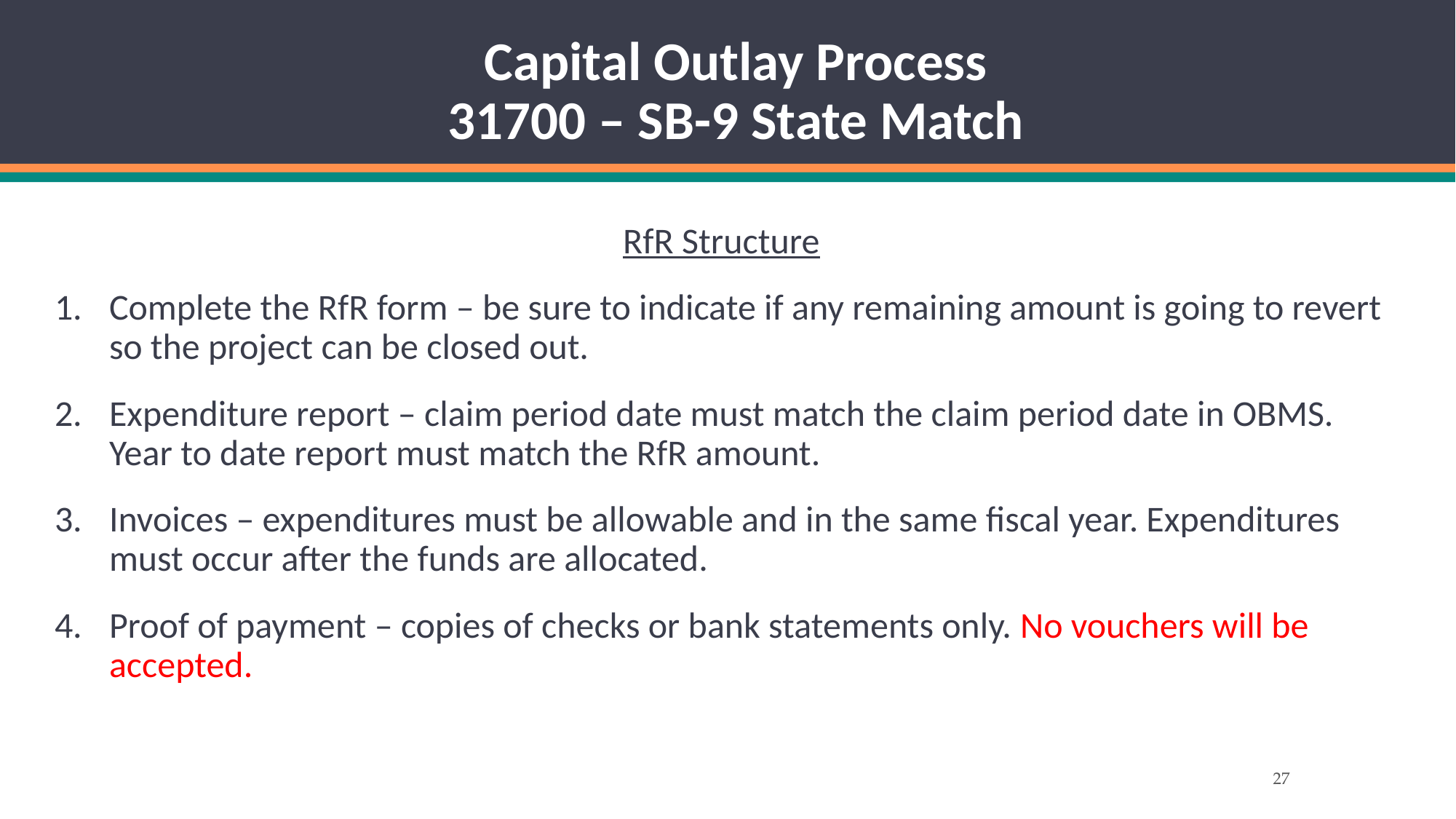

# Capital Outlay Process 31700 – SB-9 State Match
RfR Structure
Complete the RfR form – be sure to indicate if any remaining amount is going to revert so the project can be closed out.
Expenditure report – claim period date must match the claim period date in OBMS. Year to date report must match the RfR amount.
Invoices – expenditures must be allowable and in the same fiscal year. Expenditures must occur after the funds are allocated.
Proof of payment – copies of checks or bank statements only. No vouchers will be accepted.
27